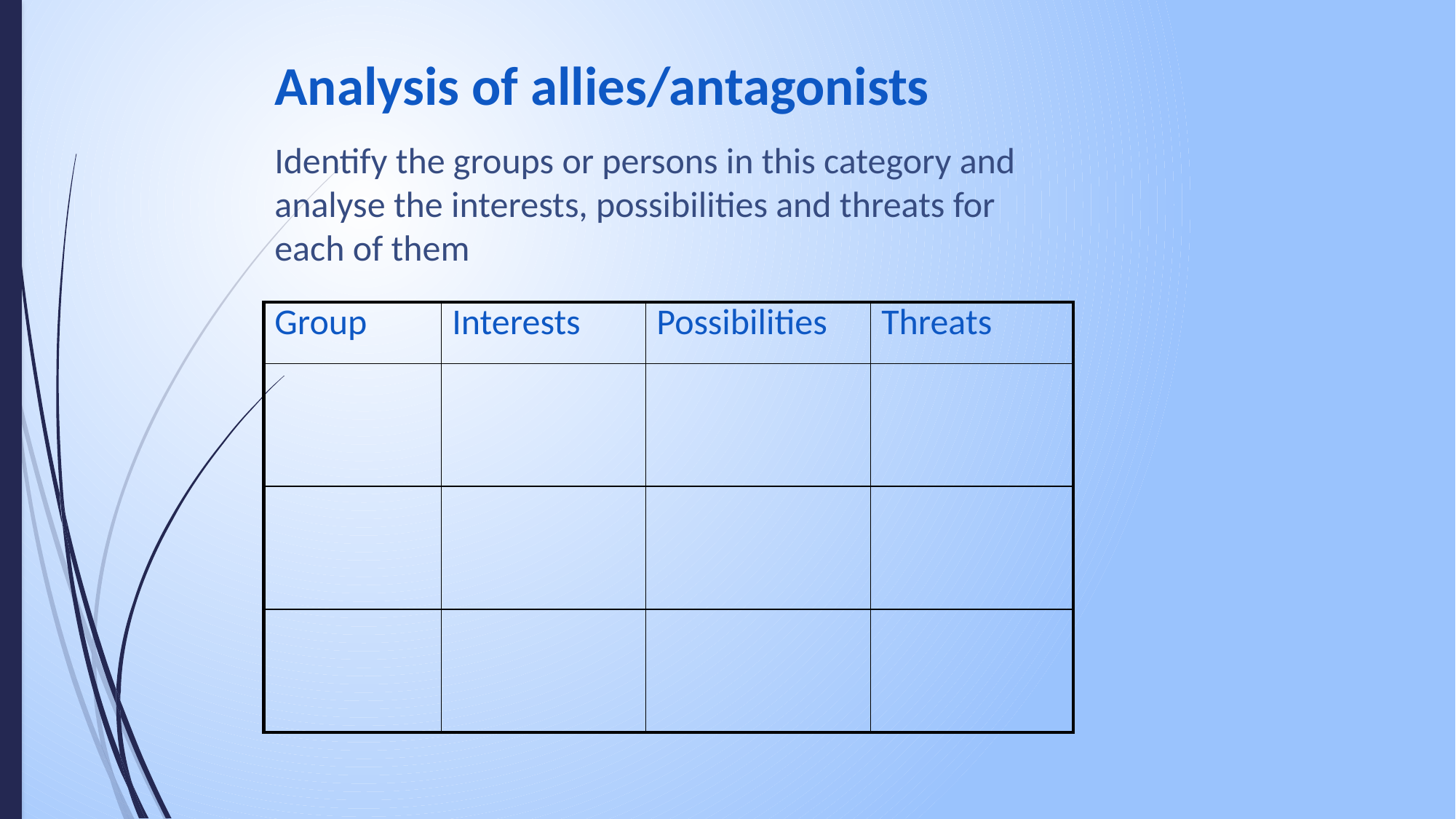

# Analysis of allies/antagonists
Identify the groups or persons in this category and  analyse the interests, possibilities and threats for each of them
| Group | Interests | Possibilities | Threats |
| --- | --- | --- | --- |
|  |  |  |  |
|  |  |  |  |
|  |  |  |  |